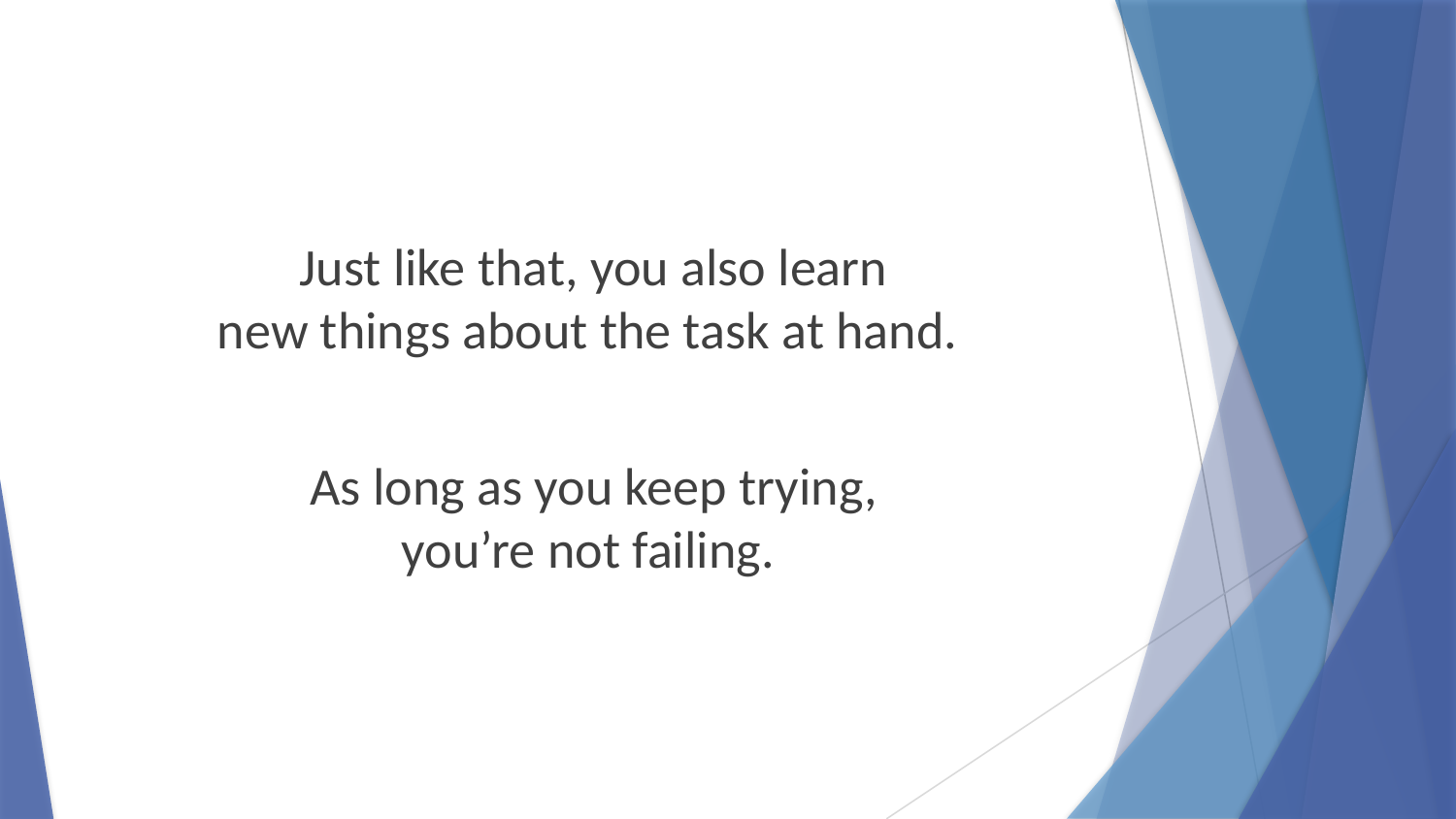

Just like that, you also learn
new things about the task at hand.

As long as you keep trying,
you’re not failing.